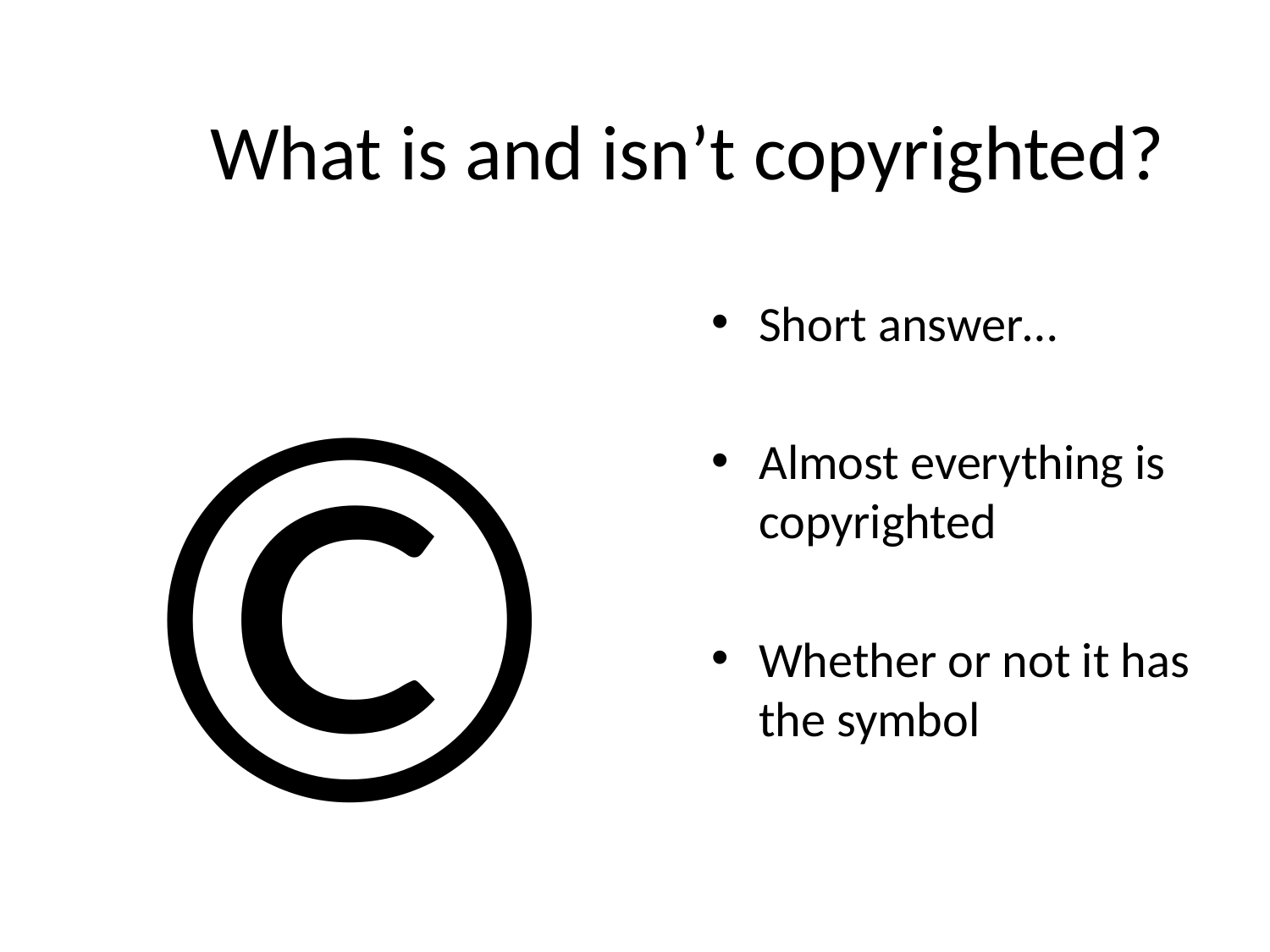

# What is and isn’t copyrighted?
©
Short answer…

Almost everything is copyrighted

Whether or not it has the symbol